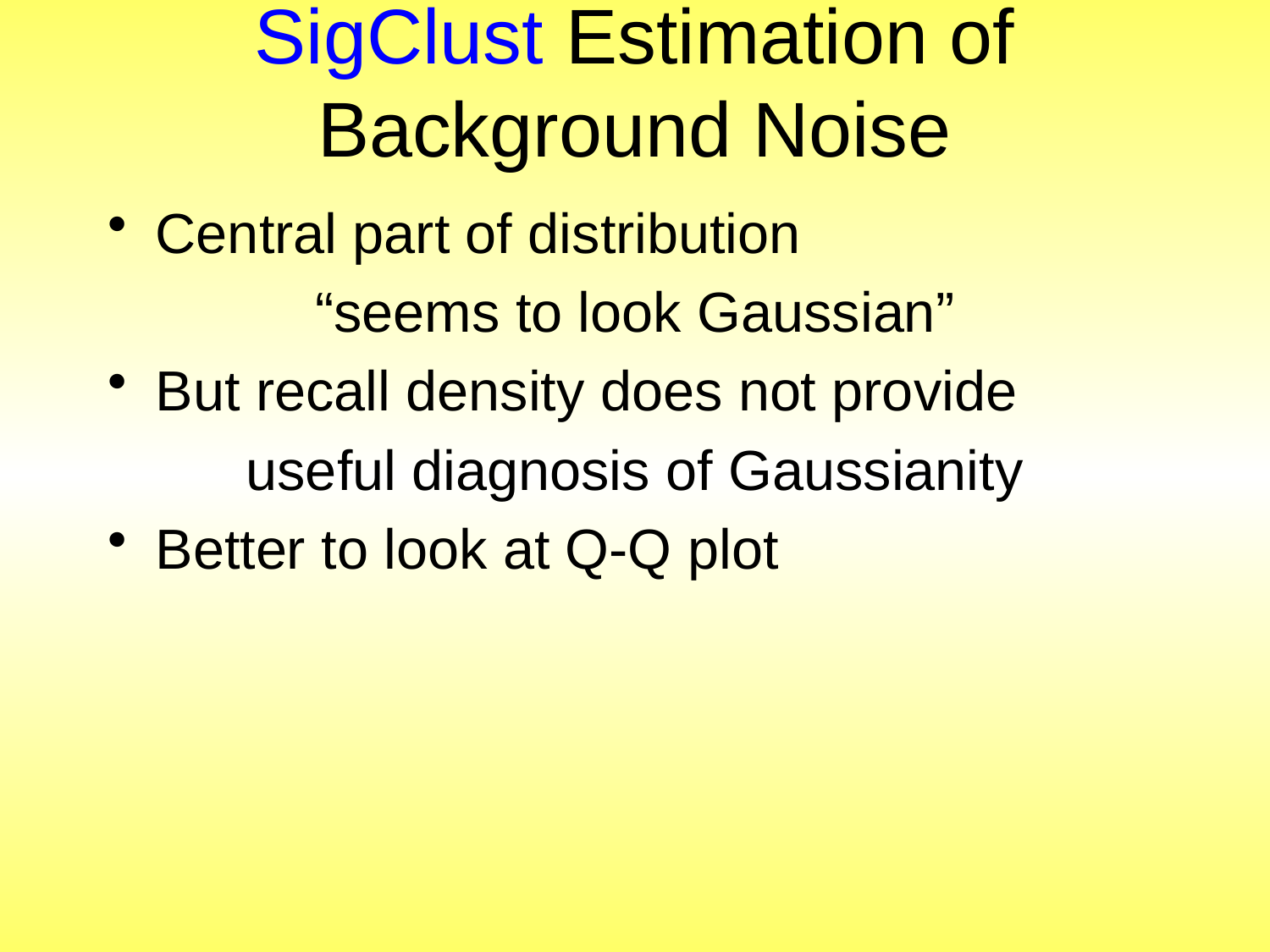

# SigClust Estimation of Background Noise
Central part of distribution
“seems to look Gaussian”
But recall density does not provide
useful diagnosis of Gaussianity
Better to look at Q-Q plot